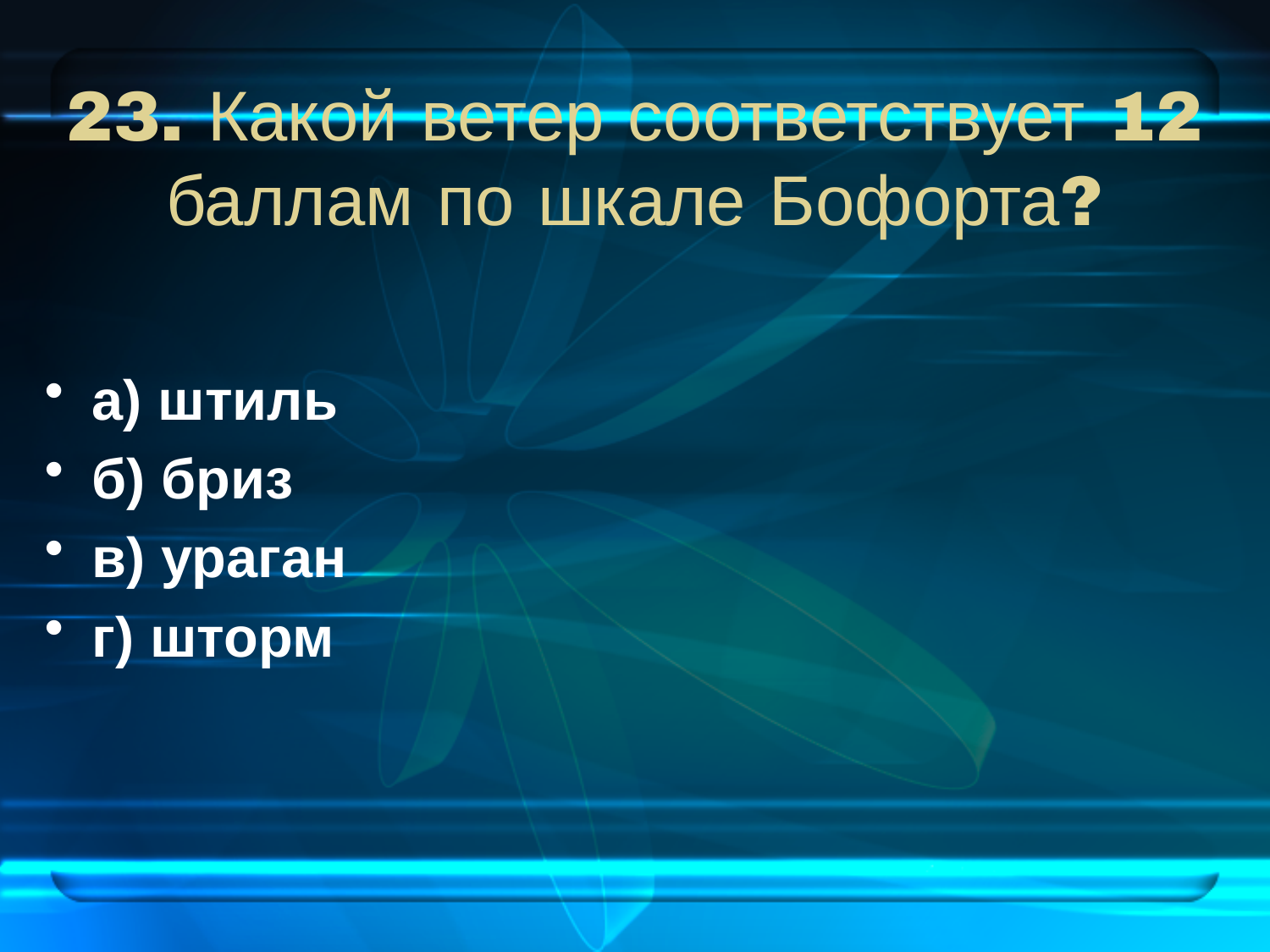

# 23. Какой ветер соответствует 12 баллам по шкале Бофорта?
а) штиль
б) бриз
в) ураган
г) шторм